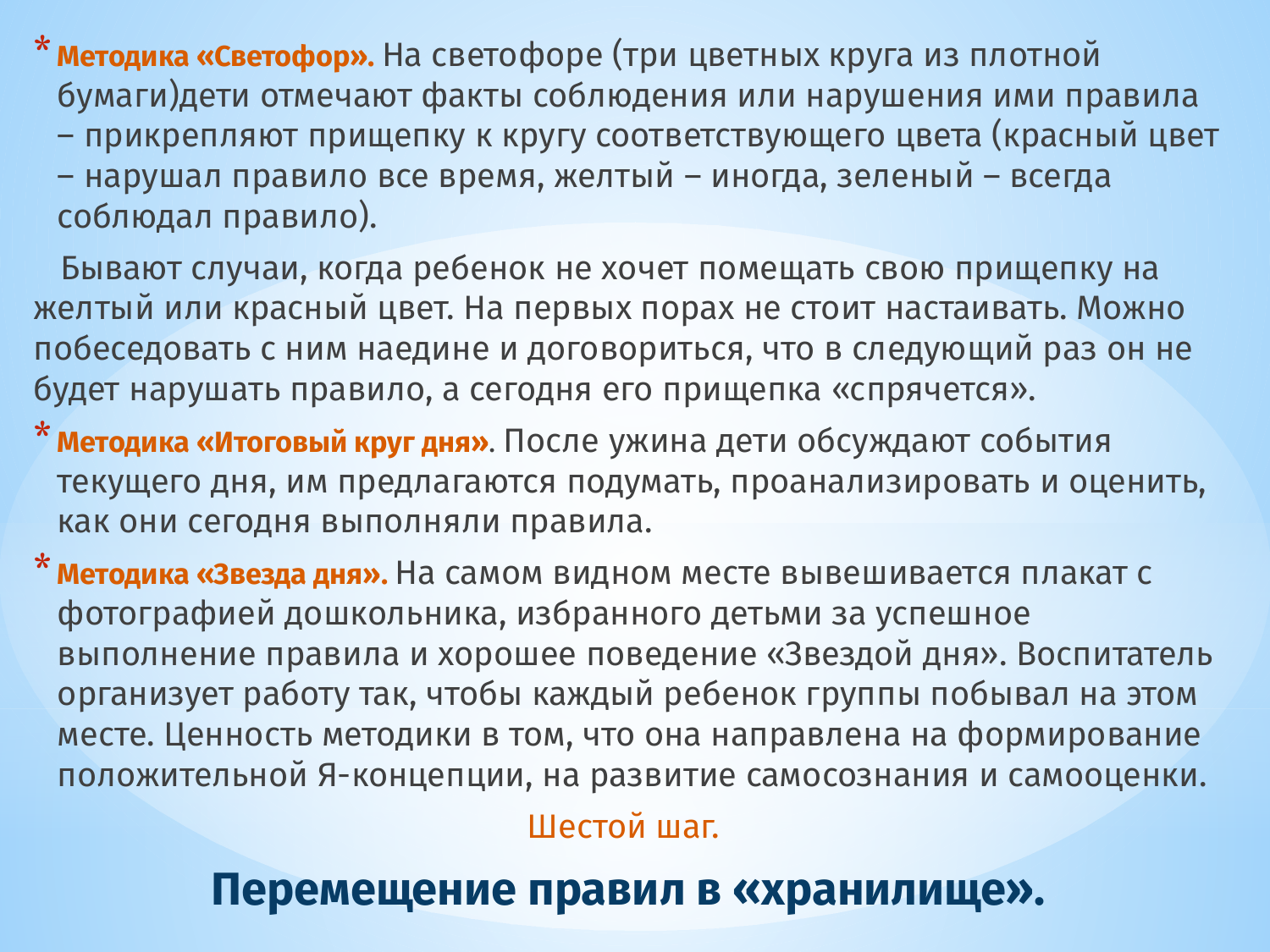

Методика «Светофор». На светофоре (три цветных круга из плотной бумаги)дети отмечают факты соблюдения или нарушения ими правила – прикрепляют прищепку к кругу соответствующего цвета (красный цвет – нарушал правило все время, желтый – иногда, зеленый – всегда соблюдал правило).
   Бывают случаи, когда ребенок не хочет помещать свою прищепку на     желтый или красный цвет. На первых порах не стоит настаивать. Можно побеседовать с ним наедине и договориться, что в следующий раз он не будет нарушать правило, а сегодня его прищепка «спрячется».
Методика «Итоговый круг дня». После ужина дети обсуждают события текущего дня, им предлагаются подумать, проанализировать и оценить, как они сегодня выполняли правила.
Методика «Звезда дня». На самом видном месте вывешивается плакат с фотографией дошкольника, избранного детьми за успешное выполнение правила и хорошее поведение «Звездой дня». Воспитатель организует работу так, чтобы каждый ребенок группы побывал на этом месте. Ценность методики в том, что она направлена на формирование положительной Я-концепции, на развитие самосознания и самооценки.
Шестой шаг.
Перемещение правил в «хранилище».